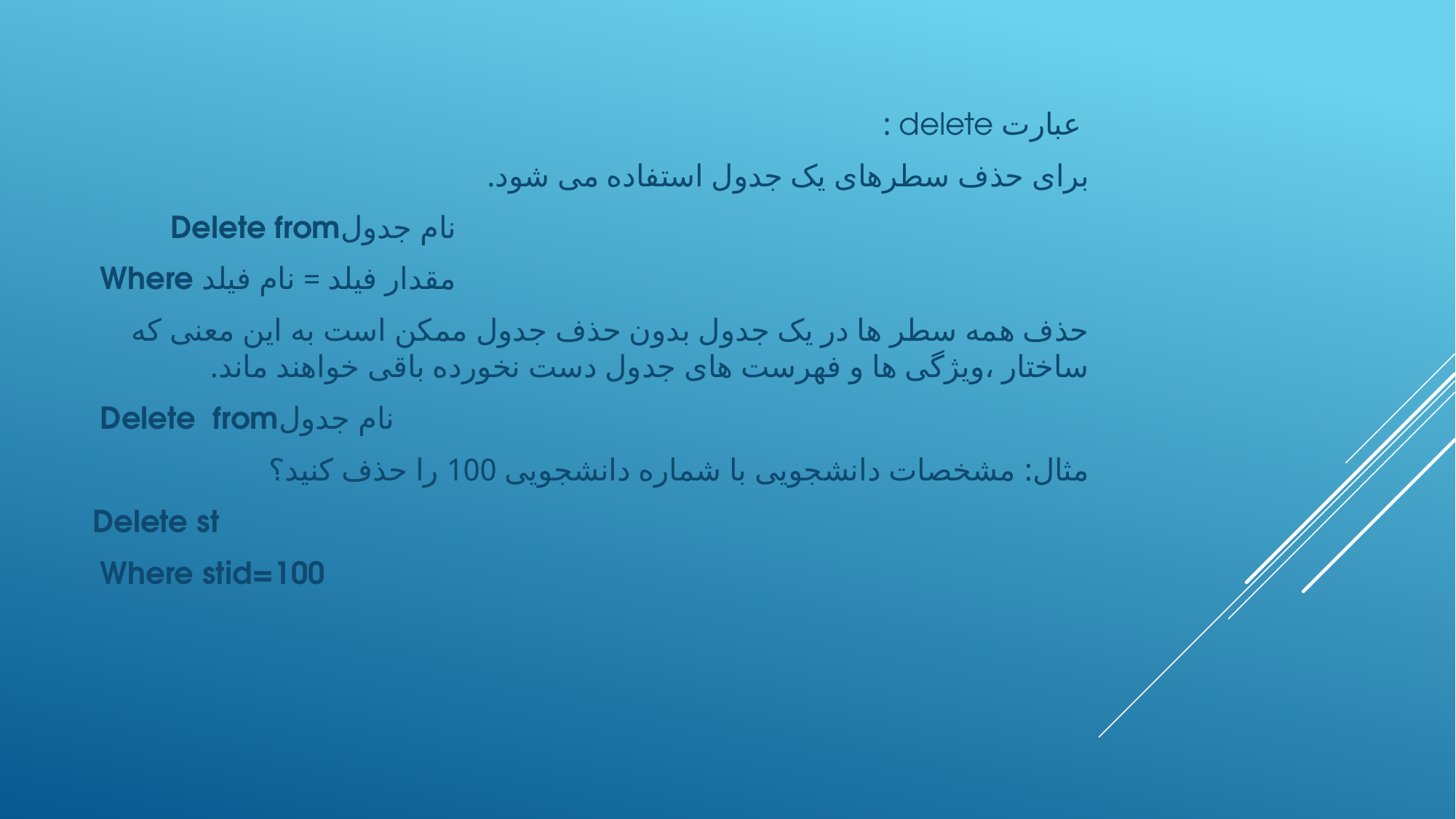

عبارت delete :
برای حذف سطرهای یک جدول استفاده می شود.
	نام	 جدولDelete from
	مقدار فیلد = نام فیلد	 Where
حذف همه سطر ها در یک جدول بدون حذف جدول ممکن است به این معنی که ساختار ،ویژگی ها و فهرست های جدول دست نخورده باقی خواهند ماند.
نام	 جدولDelete  from
مثال: مشخصات دانشجویی با شماره دانشجویی 100 را حذف کنید؟
 Delete st
Where stid=100